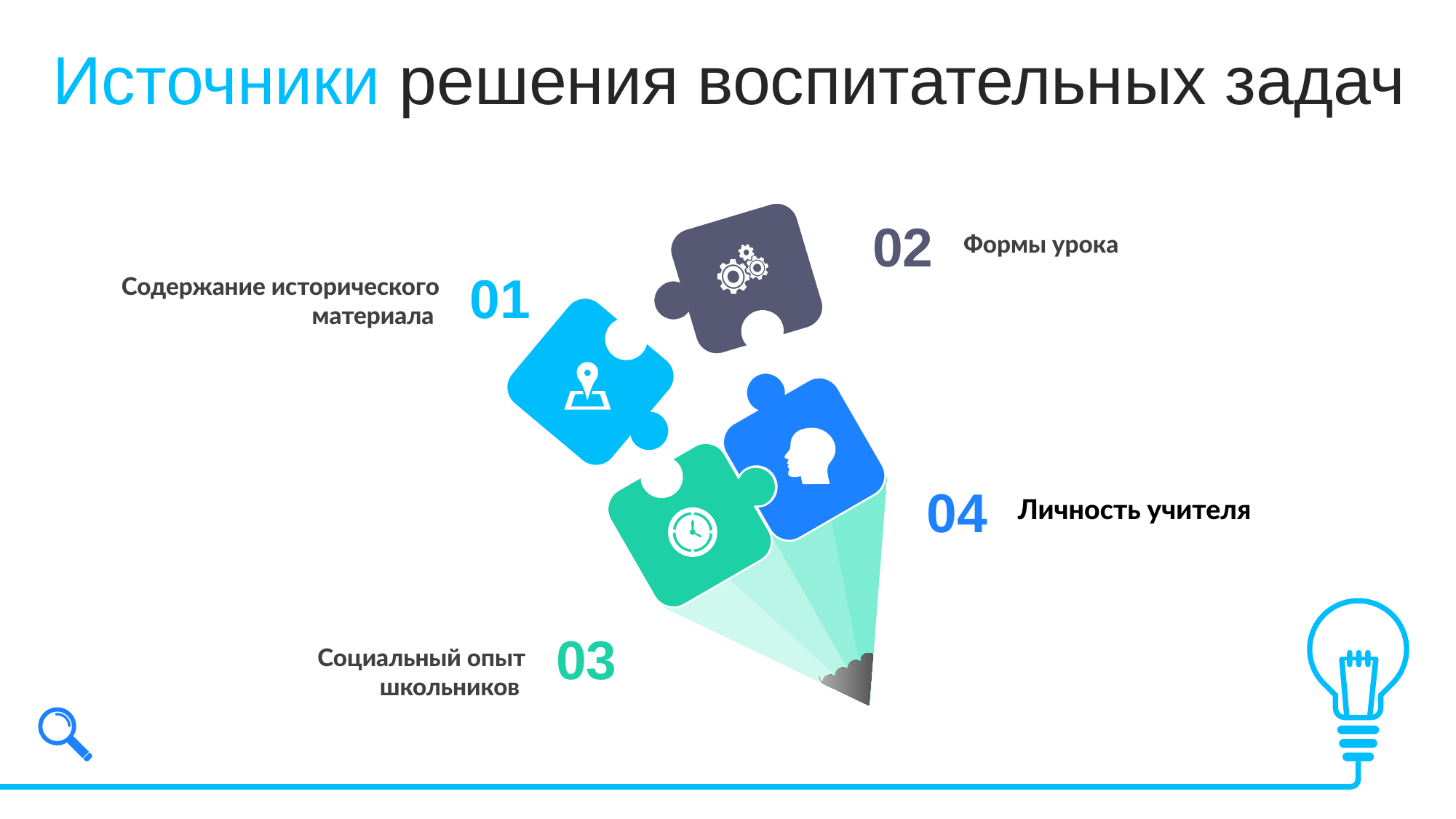

Источники решения воспитательных задач
02

Формы урока

01
Содержание исторического материала

04
Личность учителя

03
Социальный опыт школьников